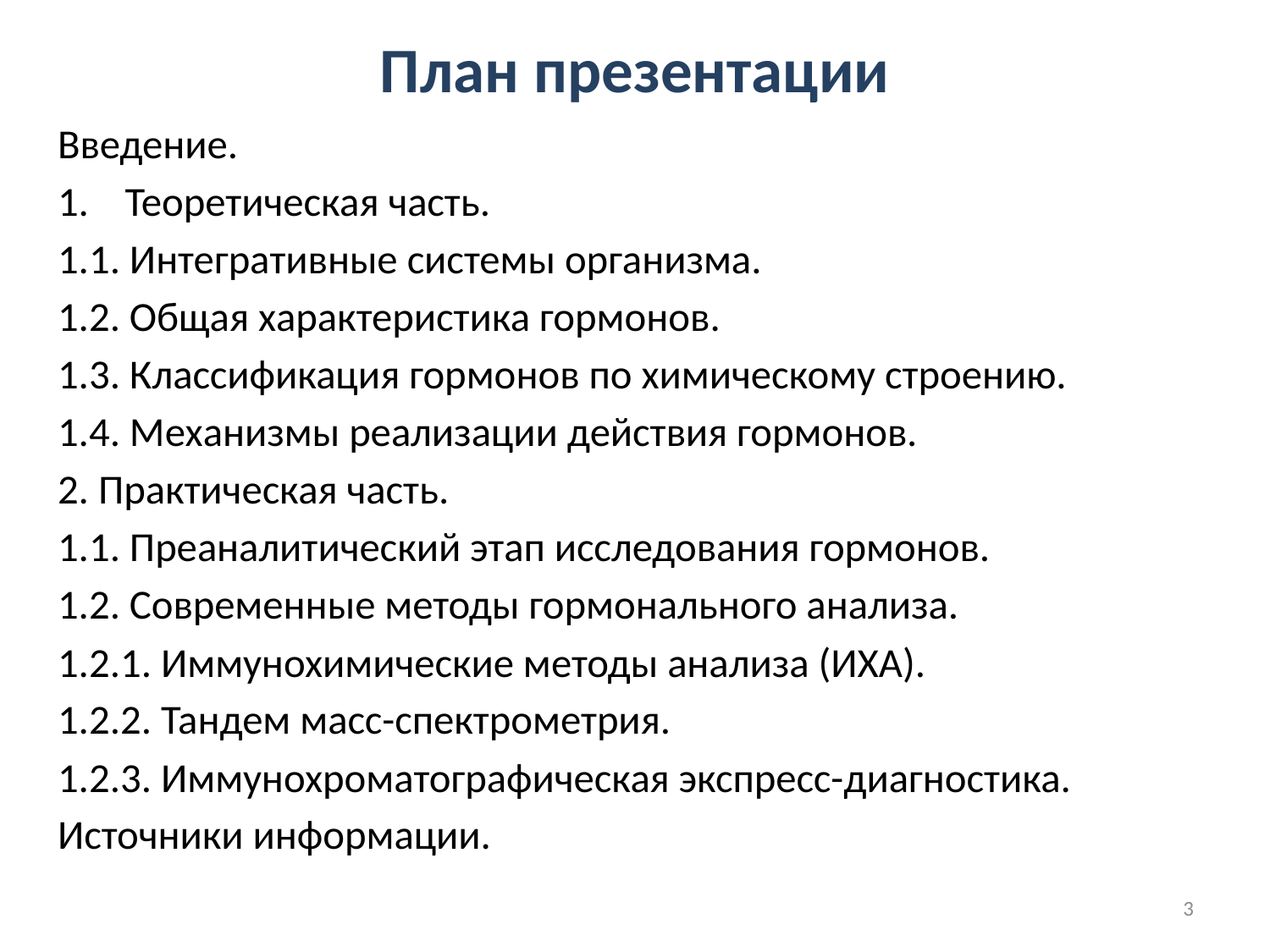

# План презентации
Введение.
Теоретическая часть.
1.1. Интегративные системы организма.
1.2. Общая характеристика гормонов.
1.3. Классификация гормонов по химическому строению.
1.4. Механизмы реализации действия гормонов.
2. Практическая часть.
1.1. Преаналитический этап исследования гормонов.
1.2. Современные методы гормонального анализа.
1.2.1. Иммунохимические методы анализа (ИХА).
1.2.2. Тандем масс-спектрометрия.
1.2.3. Иммунохроматографическая экспресс-диагностика.
Источники информации.

3